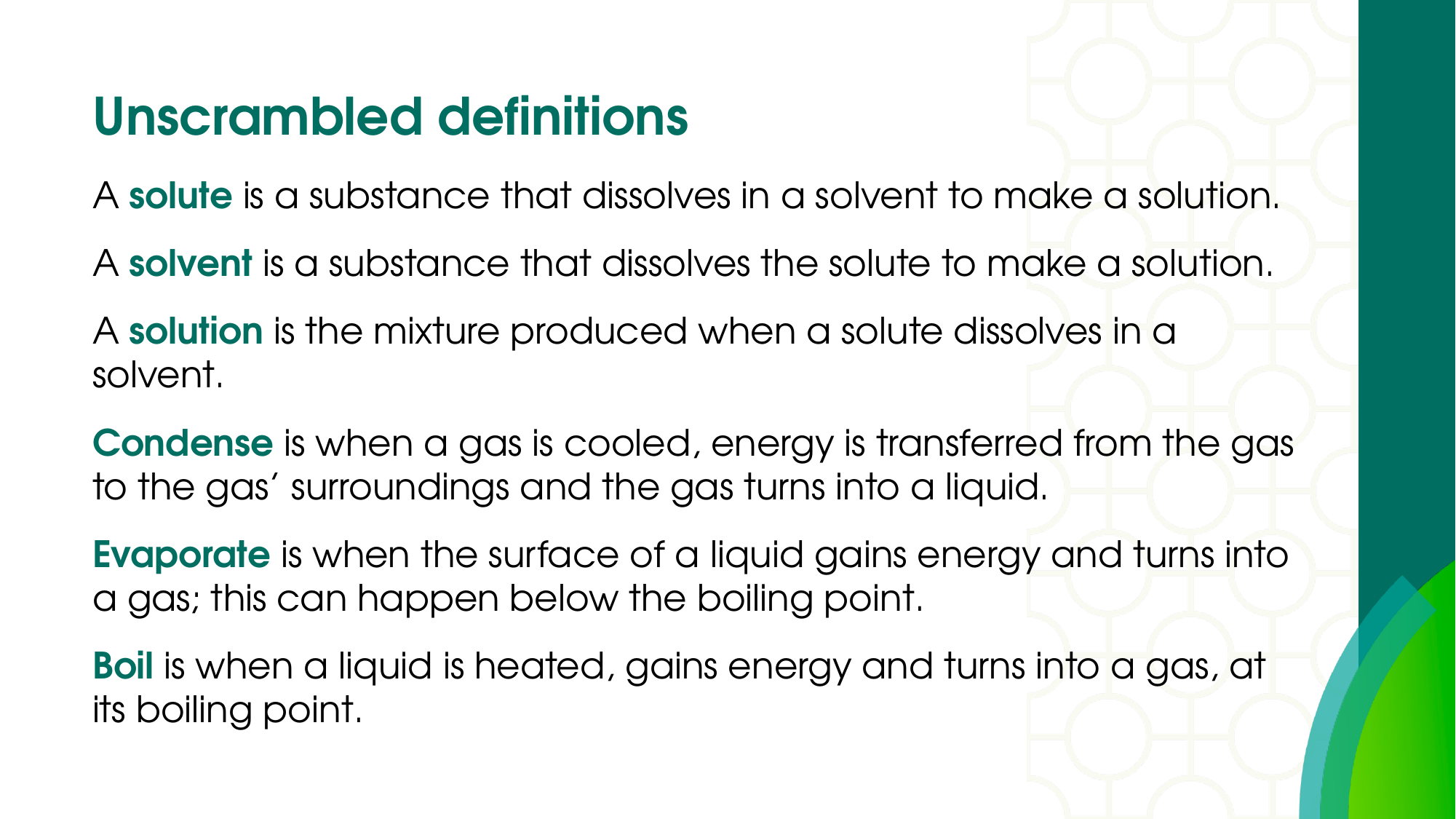

# Unscrambled definitions
A solute is a substance that dissolves in a solvent to make a solution.
A solvent is a substance that dissolves the solute to make a solution.
A solution is the mixture produced when a solute dissolves in a solvent.
Condense is when a gas is cooled, energy is transferred from the gas to the gas’ surroundings and the gas turns into a liquid.
Evaporate is when the surface of a liquid gains energy and turns into a gas; this can happen below the boiling point.
Boil is when a liquid is heated, gains energy and turns into a gas, at its boiling point.